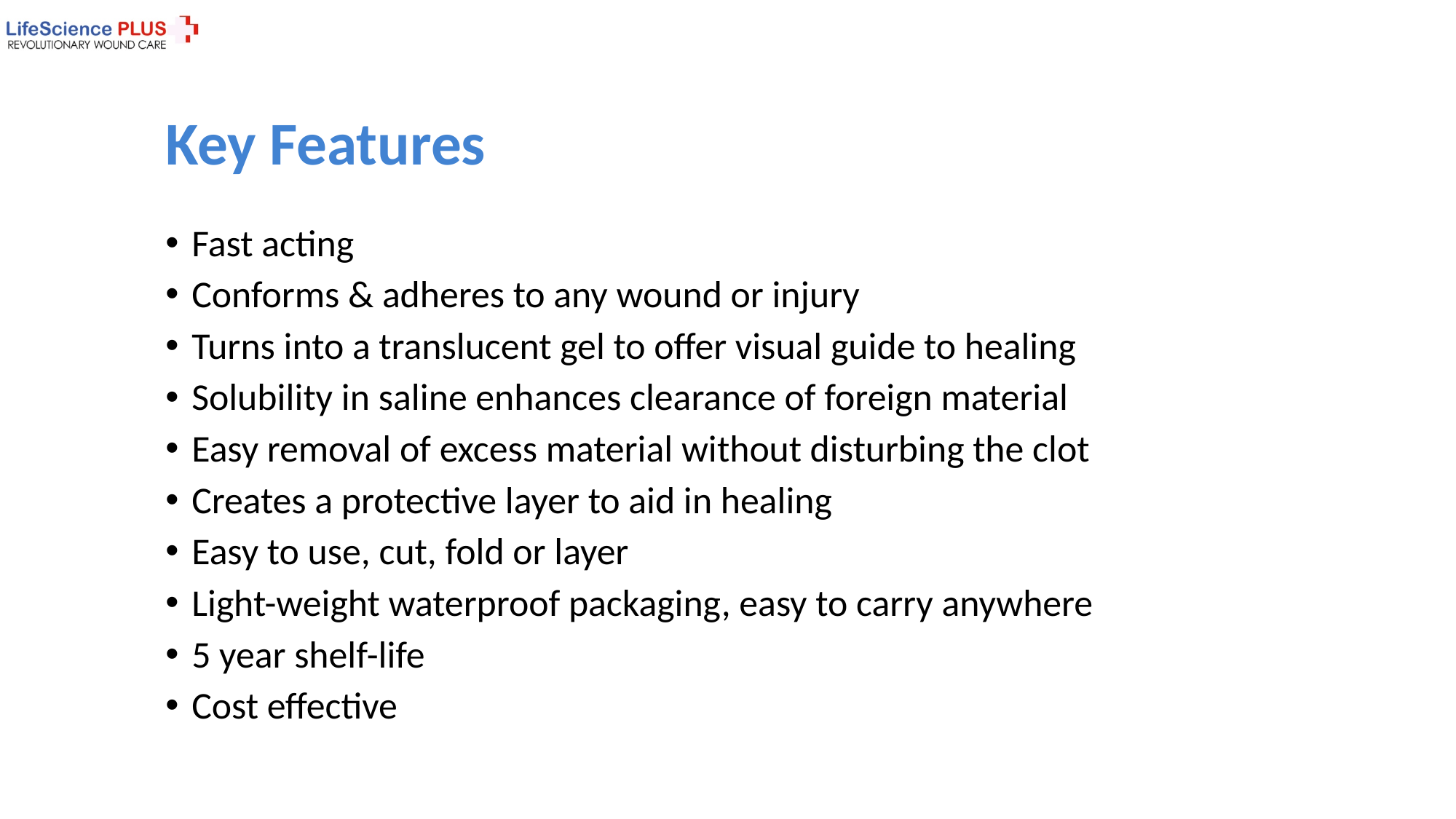

# Key Features
Fast acting
Conforms & adheres to any wound or injury
Turns into a translucent gel to offer visual guide to healing
Solubility in saline enhances clearance of foreign material
Easy removal of excess material without disturbing the clot
Creates a protective layer to aid in healing
Easy to use, cut, fold or layer
Light-weight waterproof packaging, easy to carry anywhere
5 year shelf-life
Cost effective